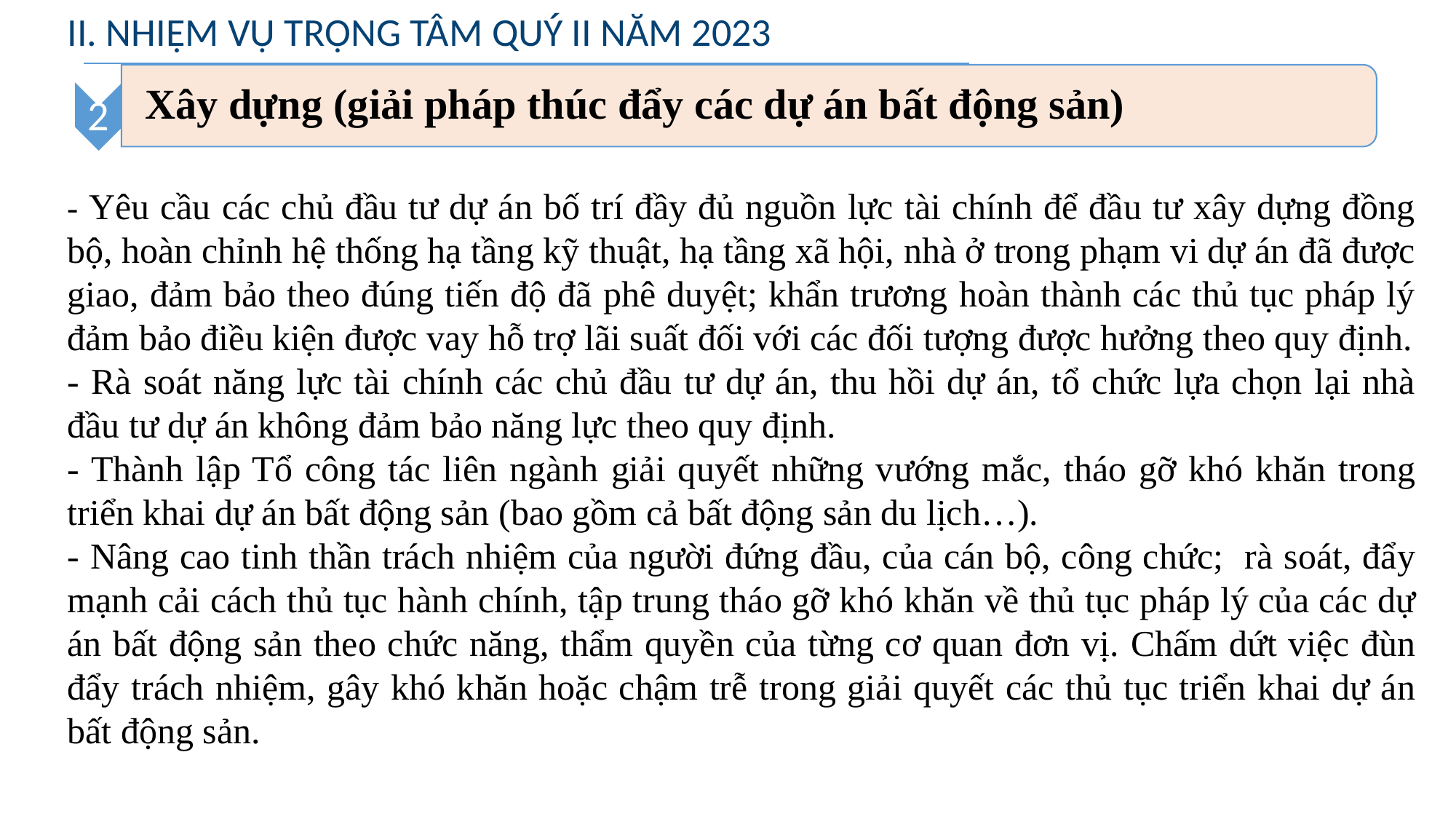

II. NHIỆM VỤ TRỌNG TÂM QUÝ II NĂM 2023

2
Xây dựng (giải pháp thúc đẩy các dự án bất động sản)
- Yêu cầu các chủ đầu tư dự án bố trí đầy đủ nguồn lực tài chính để đầu tư xây dựng đồng bộ, hoàn chỉnh hệ thống hạ tầng kỹ thuật, hạ tầng xã hội, nhà ở trong phạm vi dự án đã được giao, đảm bảo theo đúng tiến độ đã phê duyệt; khẩn trương hoàn thành các thủ tục pháp lý đảm bảo điều kiện được vay hỗ trợ lãi suất đối với các đối tượng được hưởng theo quy định.
- Rà soát năng lực tài chính các chủ đầu tư dự án, thu hồi dự án, tổ chức lựa chọn lại nhà đầu tư dự án không đảm bảo năng lực theo quy định.
- Thành lập Tổ công tác liên ngành giải quyết những vướng mắc, tháo gỡ khó khăn trong triển khai dự án bất động sản (bao gồm cả bất động sản du lịch…).
- Nâng cao tinh thần trách nhiệm của người đứng đầu, của cán bộ, công chức;  rà soát, đẩy mạnh cải cách thủ tục hành chính, tập trung tháo gỡ khó khăn về thủ tục pháp lý của các dự án bất động sản theo chức năng, thẩm quyền của từng cơ quan đơn vị. Chấm dứt việc đùn đẩy trách nhiệm, gây khó khăn hoặc chậm trễ trong giải quyết các thủ tục triển khai dự án bất động sản.